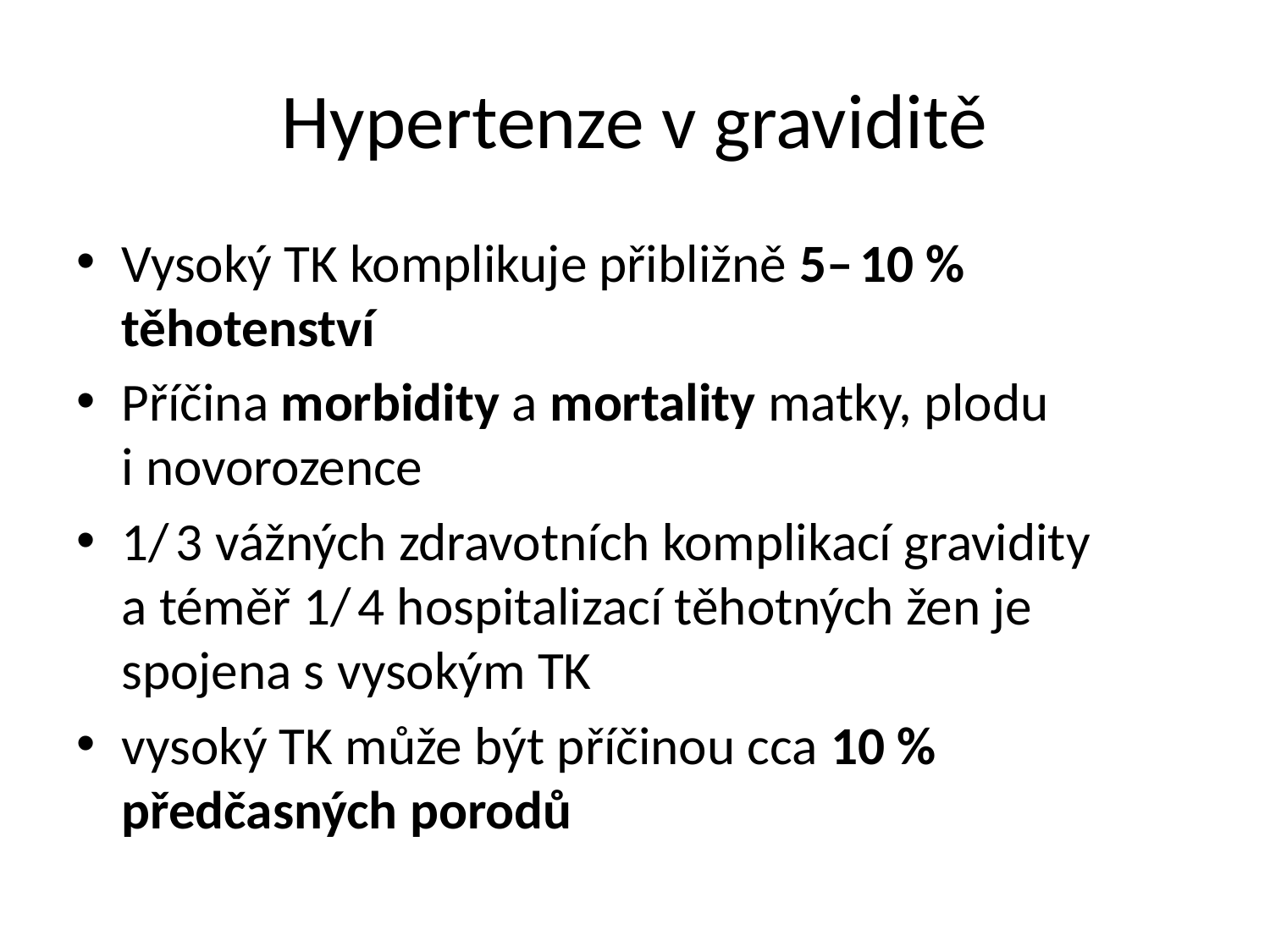

# Hypertenze v graviditě
Vysoký TK komplikuje přibližně 5– 10 % těhotenství
Příčina morbidity a mortality matky, plodu i novorozence
1/ 3 vážných zdravotních komplikací gravidity a téměř 1/ 4 hospitalizací těhotných žen je spojena s vysokým TK
vysoký TK může být příčinou cca 10 % předčasných porodů